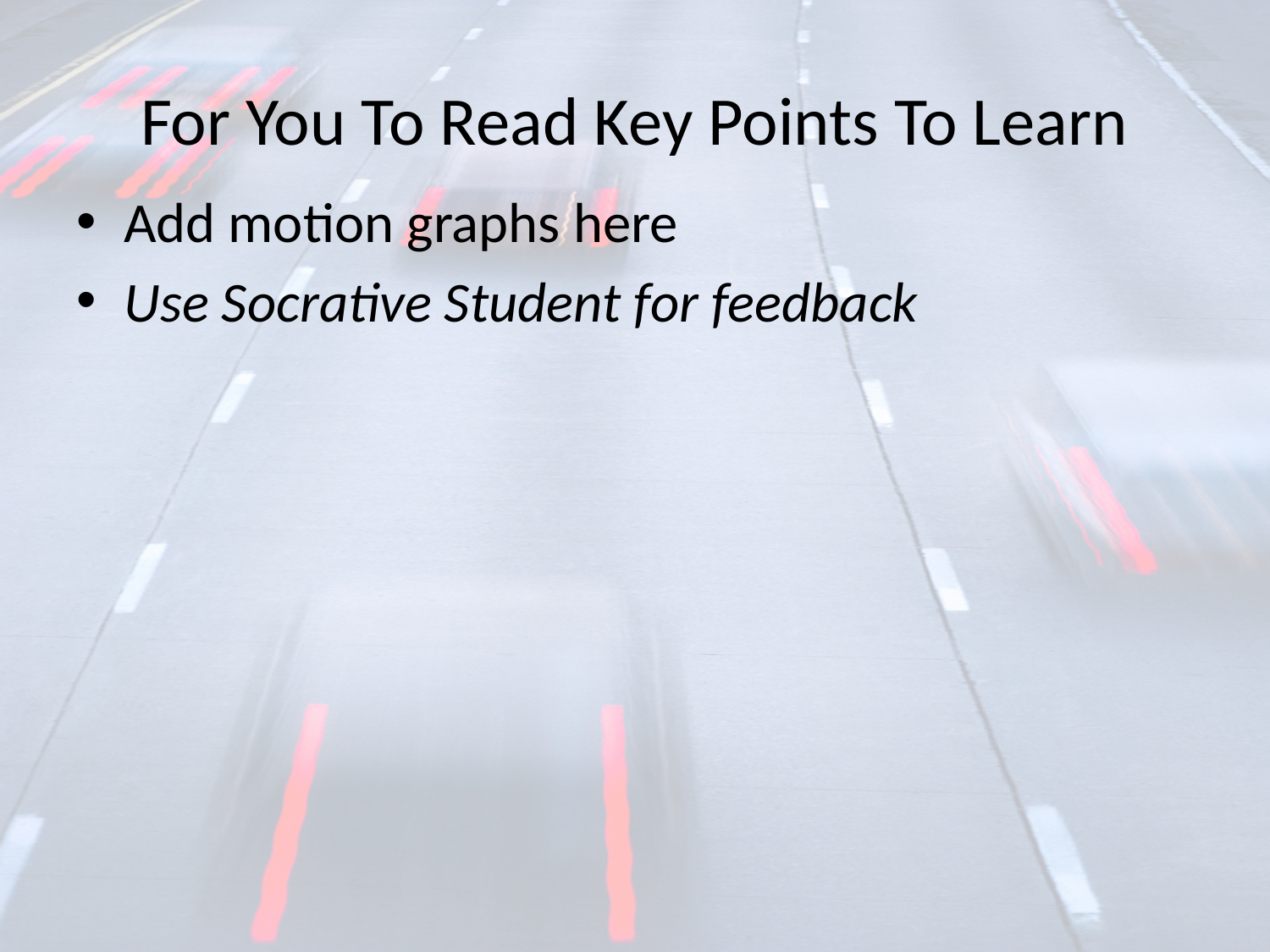

# For You To Read Key Points To Learn
Add motion graphs here
Use Socrative Student for feedback